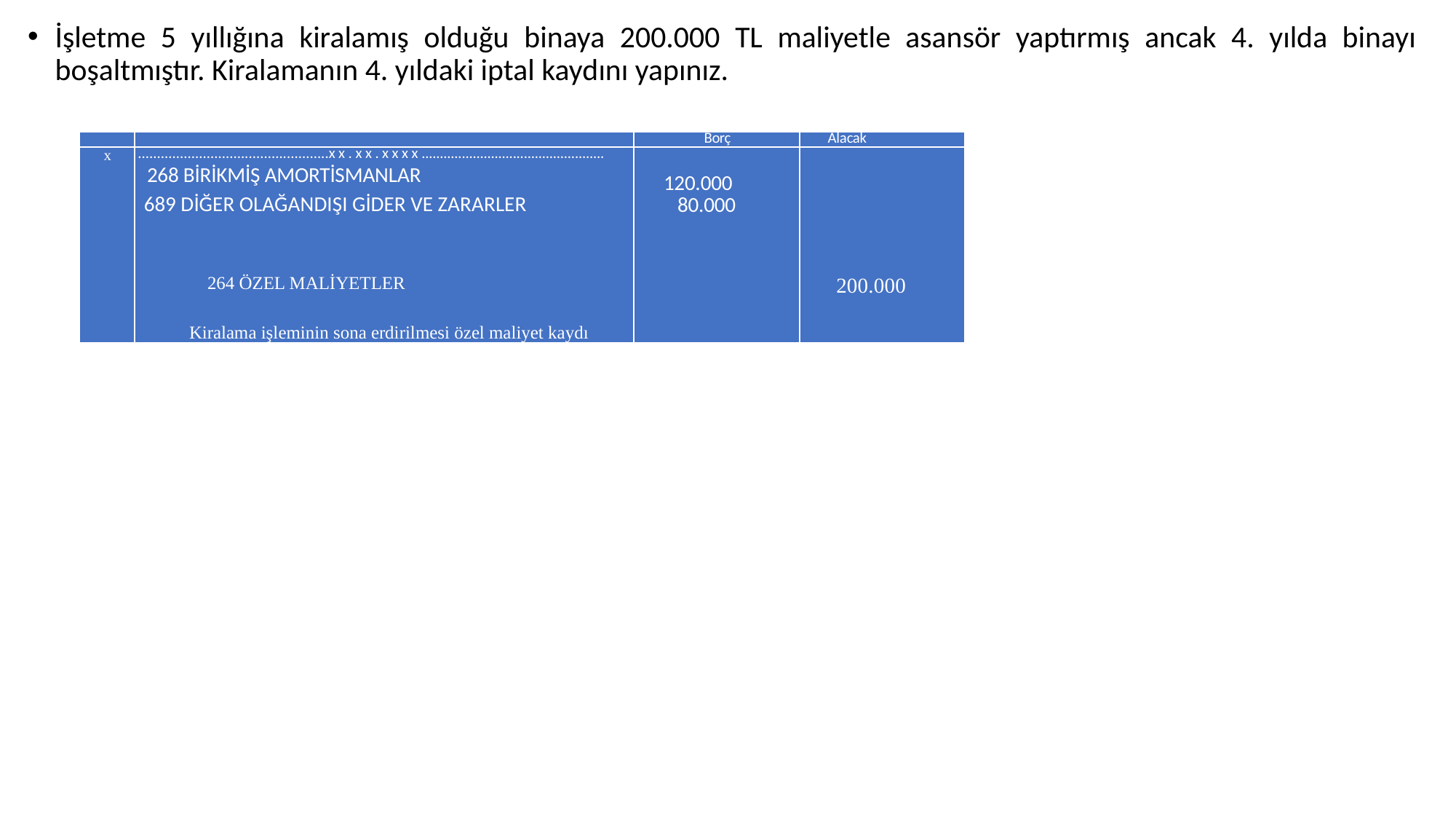

İşletme 5 yıllığına kiralamış olduğu binaya 200.000 TL maliyetle asansör yaptırmış ancak 4. yılda binayı boşaltmıştır. Kiralamanın 4. yıldaki iptal kaydını yapınız.
|  |  | Borç | Alacak |
| --- | --- | --- | --- |
| x | ..................................................xx.xx.xxxx.................................................. 268 BİRİKMİŞ AMORTİSMANLAR 689 DİĞER OLAĞANDIŞI GİDER VE ZARARLER 264 ÖZEL MALİYETLER Kiralama işleminin sona erdirilmesi özel maliyet kaydı | 120.000 80.000 | 200.000 |